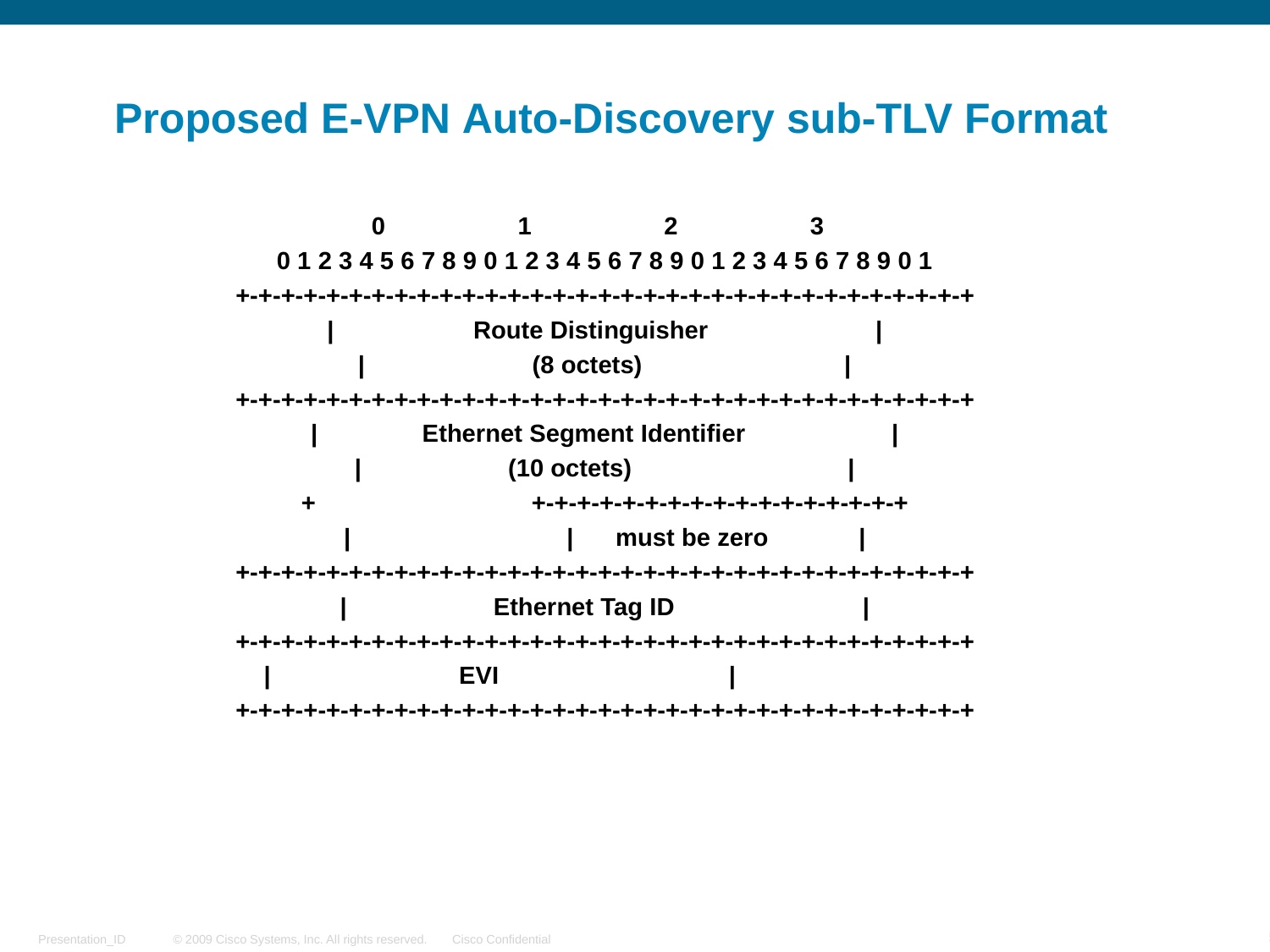

# Proposed E-VPN Auto-Discovery sub-TLV Format
 0                   1                   2                   3
   0 1 2 3 4 5 6 7 8 9 0 1 2 3 4 5 6 7 8 9 0 1 2 3 4 5 6 7 8 9 0 1
   +-+-+-+-+-+-+-+-+-+-+-+-+-+-+-+-+-+-+-+-+-+-+-+-+-+-+-+-+-+-+-+-+
   |                    Route Distinguisher                        |
   |                        (8 octets)                             |
   +-+-+-+-+-+-+-+-+-+-+-+-+-+-+-+-+-+-+-+-+-+-+-+-+-+-+-+-+-+-+-+-+
   |               Ethernet Segment Identifier                     |
   |                     (10 octets)                               |
   +                               +-+-+-+-+-+-+-+-+-+-+-+-+-+-+-+-+
   |                               |      must be zero             |
   +-+-+-+-+-+-+-+-+-+-+-+-+-+-+-+-+-+-+-+-+-+-+-+-+-+-+-+-+-+-+-+-+
   |                     Ethernet Tag ID                           |
   +-+-+-+-+-+-+-+-+-+-+-+-+-+-+-+-+-+-+-+-+-+-+-+-+-+-+-+-+-+-+-+-+
   |                           EVI                                 |
   +-+-+-+-+-+-+-+-+-+-+-+-+-+-+-+-+-+-+-+-+-+-+-+-+-+-+-+-+-+-+-+-+